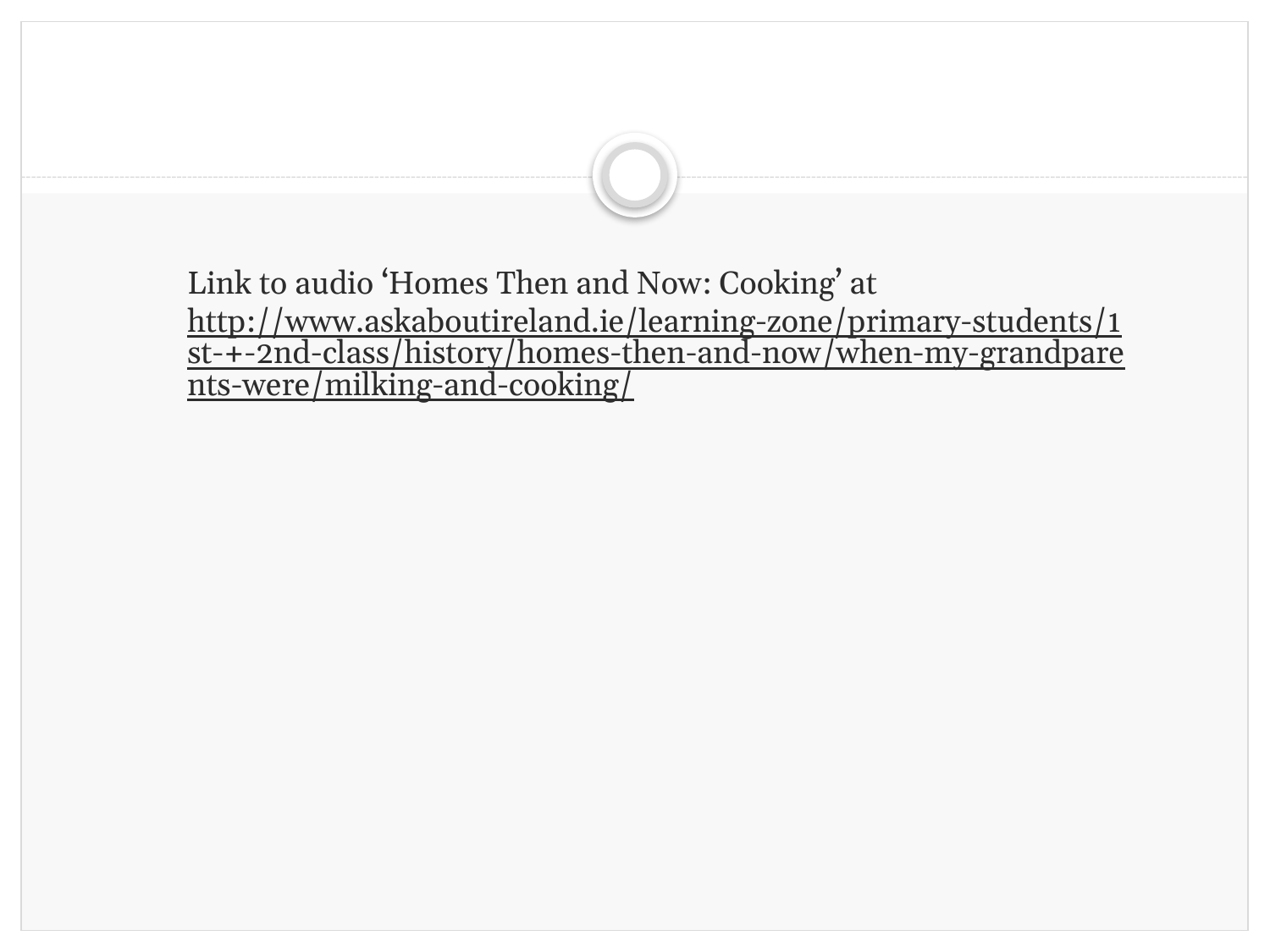

Link to audio ‘Homes Then and Now: Cooking’ at
http://www.askaboutireland.ie/learning-zone/primary-students/1st-+-2nd-class/history/homes-then-and-now/when-my-grandparents-were/milking-and-cooking/